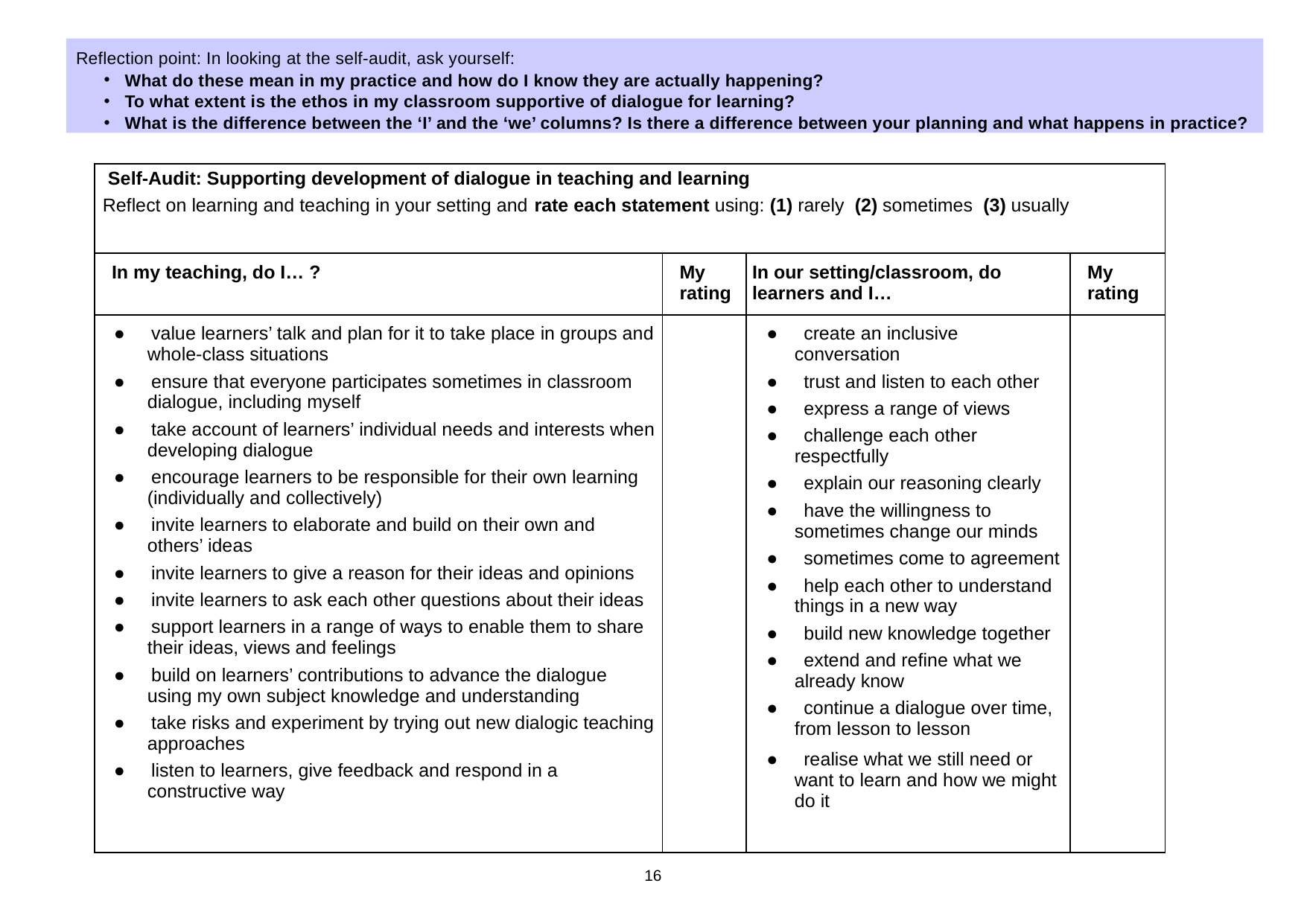

Reflection point: In looking at the self-audit, ask yourself:
What do these mean in my practice and how do I know they are actually happening?
To what extent is the ethos in my classroom supportive of dialogue for learning?
What is the difference between the ‘I’ and the ‘we’ columns? Is there a difference between your planning and what happens in practice?
| Self-Audit: Supporting development of dialogue in teaching and learning  Reflect on learning and teaching in your setting and rate each statement using: (1) rarely  (2) sometimes  (3) usually |  |  |  |
| --- | --- | --- | --- |
| In my teaching, do I… ? | My rating | In our setting/classroom, do learners and I… | My rating |
| ●     value learners’ talk and plan for it to take place in groups and whole-class situations ●     ensure that everyone participates sometimes in classroom dialogue, including myself ●     take account of learners’ individual needs and interests when developing dialogue ●     encourage learners to be responsible for their own learning (individually and collectively) ●     invite learners to elaborate and build on their own and others’ ideas ●     invite learners to give a reason for their ideas and opinions ●     invite learners to ask each other questions about their ideas ●     support learners in a range of ways to enable them to share their ideas, views and feelings ●     build on learners’ contributions to advance the dialogue using my own subject knowledge and understanding  ●     take risks and experiment by trying out new dialogic teaching approaches ●     listen to learners, give feedback and respond in a constructive way |  | ●     create an inclusive conversation ●     trust and listen to each other ●     express a range of views ●     challenge each other respectfully ●     explain our reasoning clearly ●     have the willingness to sometimes change our minds ●     sometimes come to agreement ●     help each other to understand things in a new way ●     build new knowledge together ●     extend and refine what we already know ●     continue a dialogue over time, from lesson to lesson ●     realise what we still need or want to learn and how we might do it |  |
16